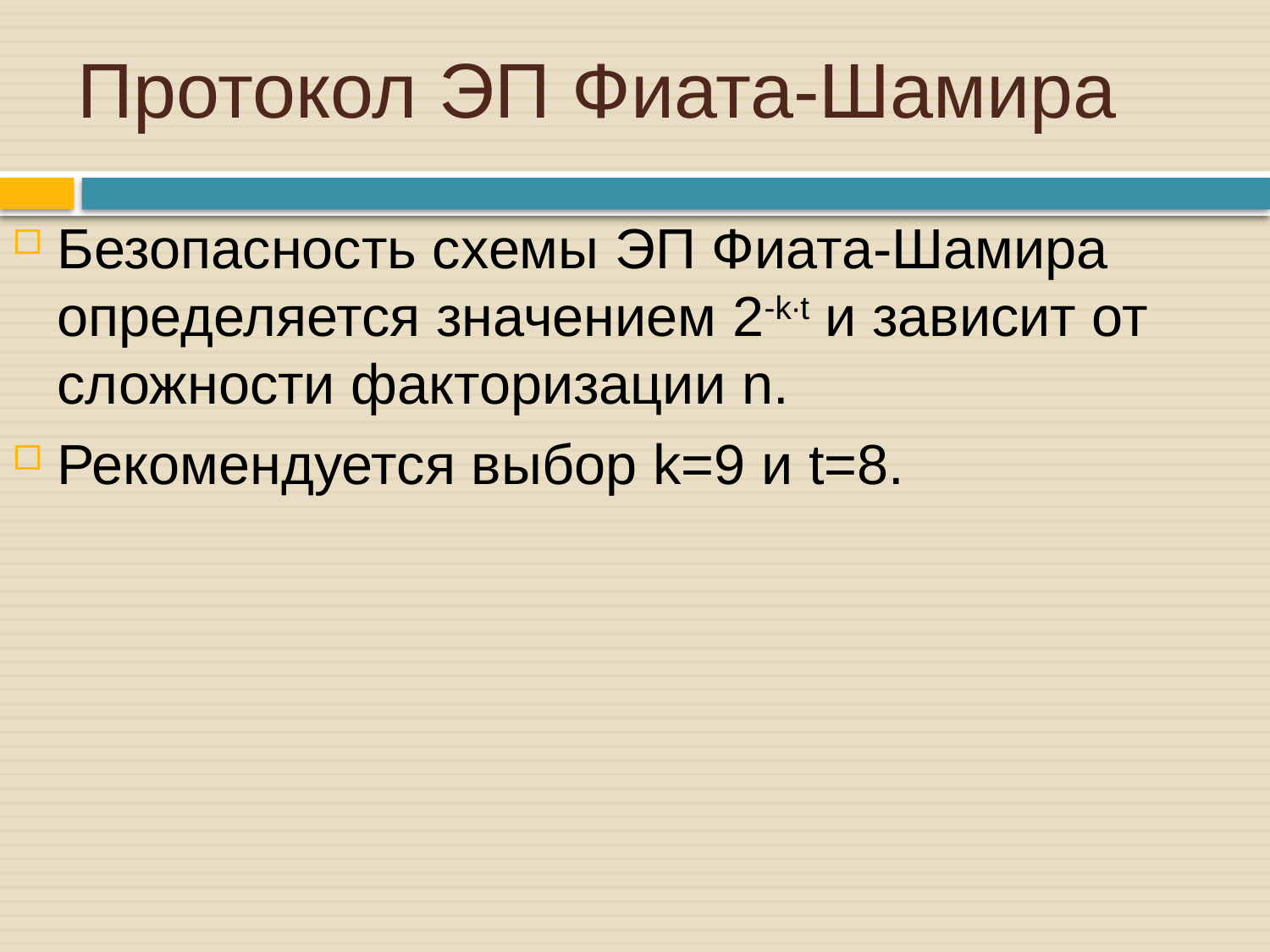

# Протокол ЭП Фиата-Шамира
Безопасность схемы ЭП Фиата-Шамира определяется значением 2-k∙t и зависит от сложности факторизации n.
Рекомендуется выбор k=9 и t=8.